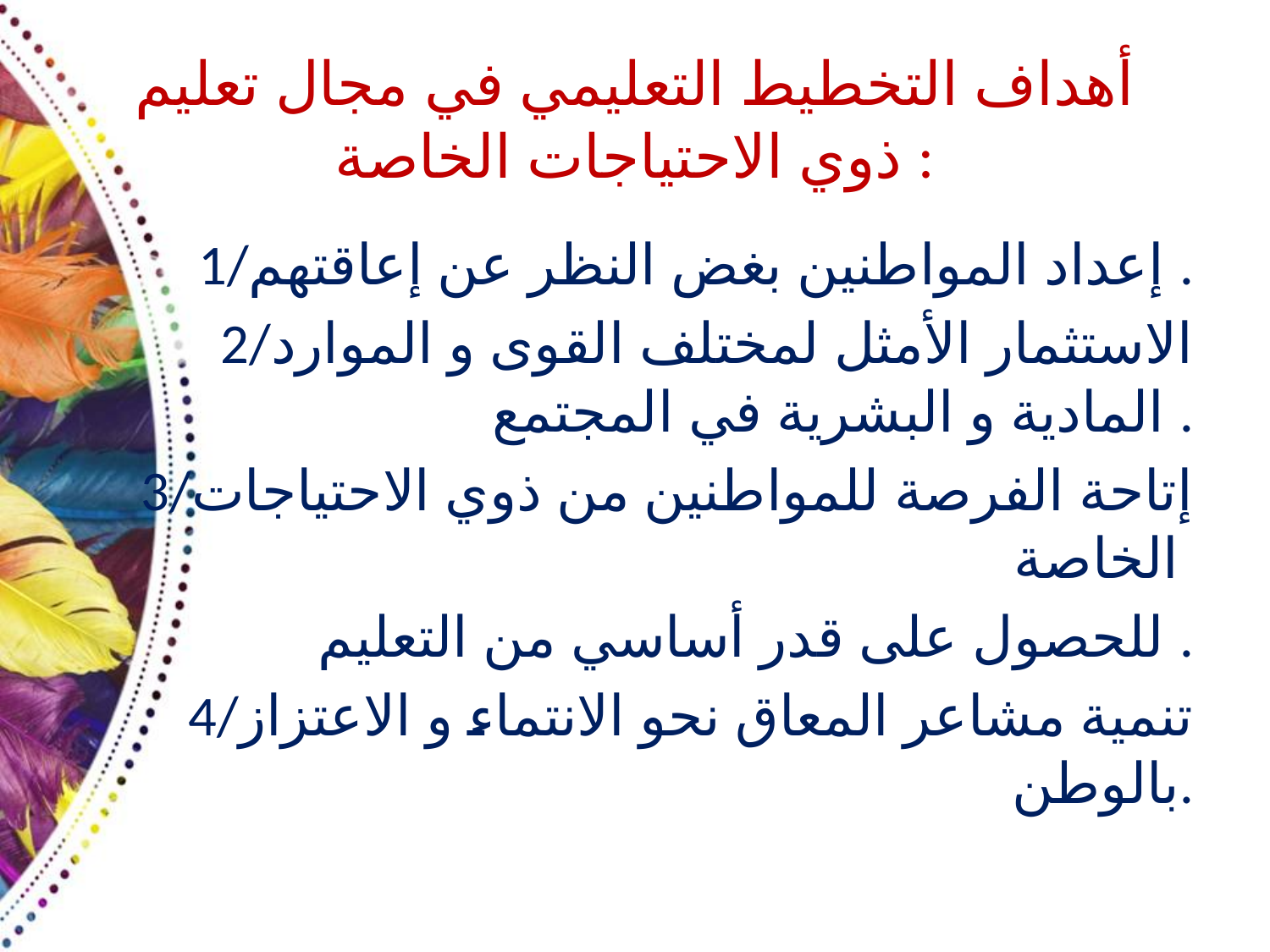

# أهداف التخطيط التعليمي في مجال تعليم ذوي الاحتياجات الخاصة :
1/إعداد المواطنين بغض النظر عن إعاقتهم .
2/الاستثمار الأمثل لمختلف القوى و الموارد المادية و البشرية في المجتمع .
3/إتاحة الفرصة للمواطنين من ذوي الاحتياجات الخاصة
للحصول على قدر أساسي من التعليم .
4/تنمية مشاعر المعاق نحو الانتماء و الاعتزاز بالوطن.